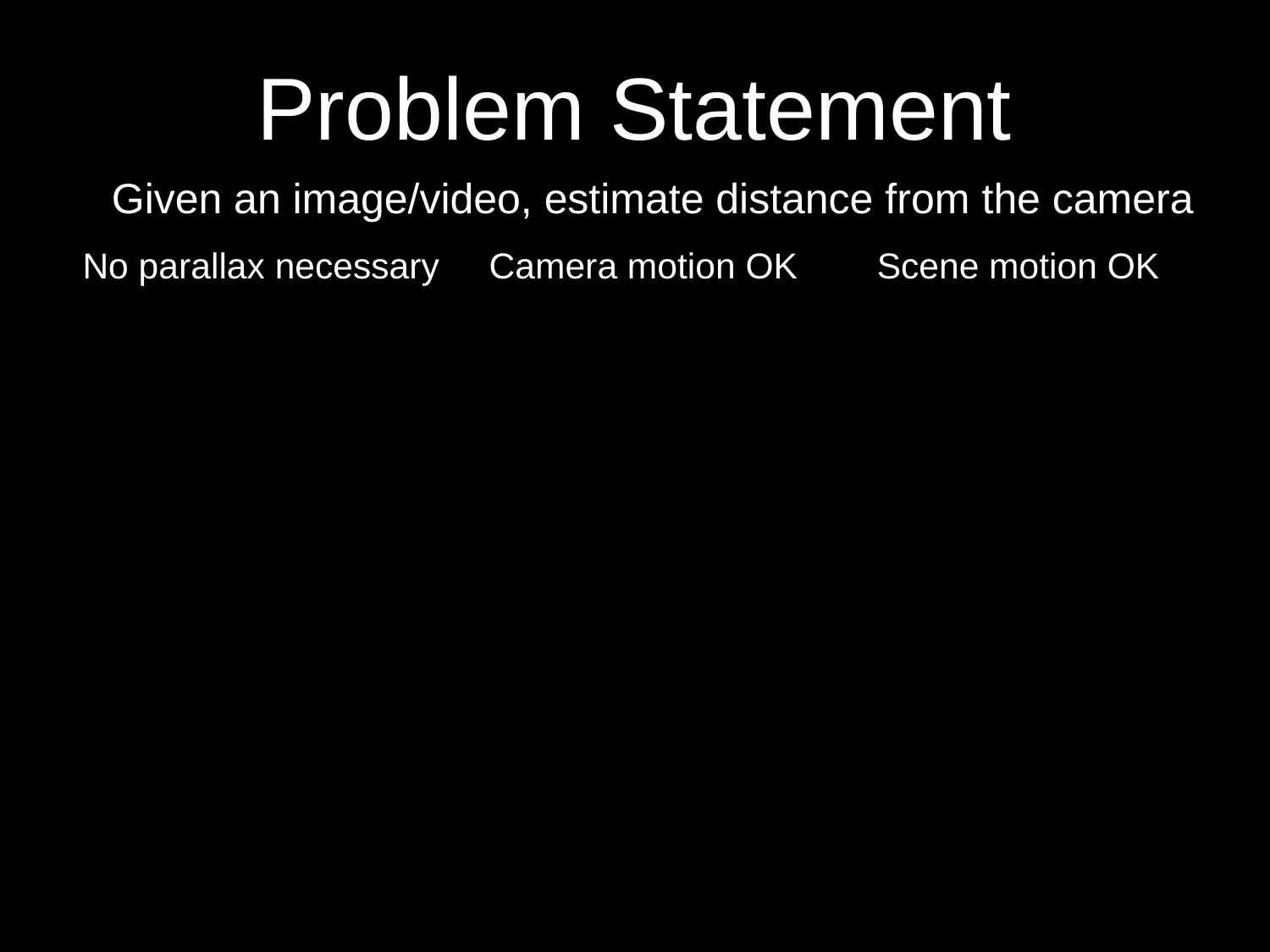

# Problem Statement
Given an image/video, estimate distance from the camera
No parallax necessary     Camera motion OK        Scene motion OK